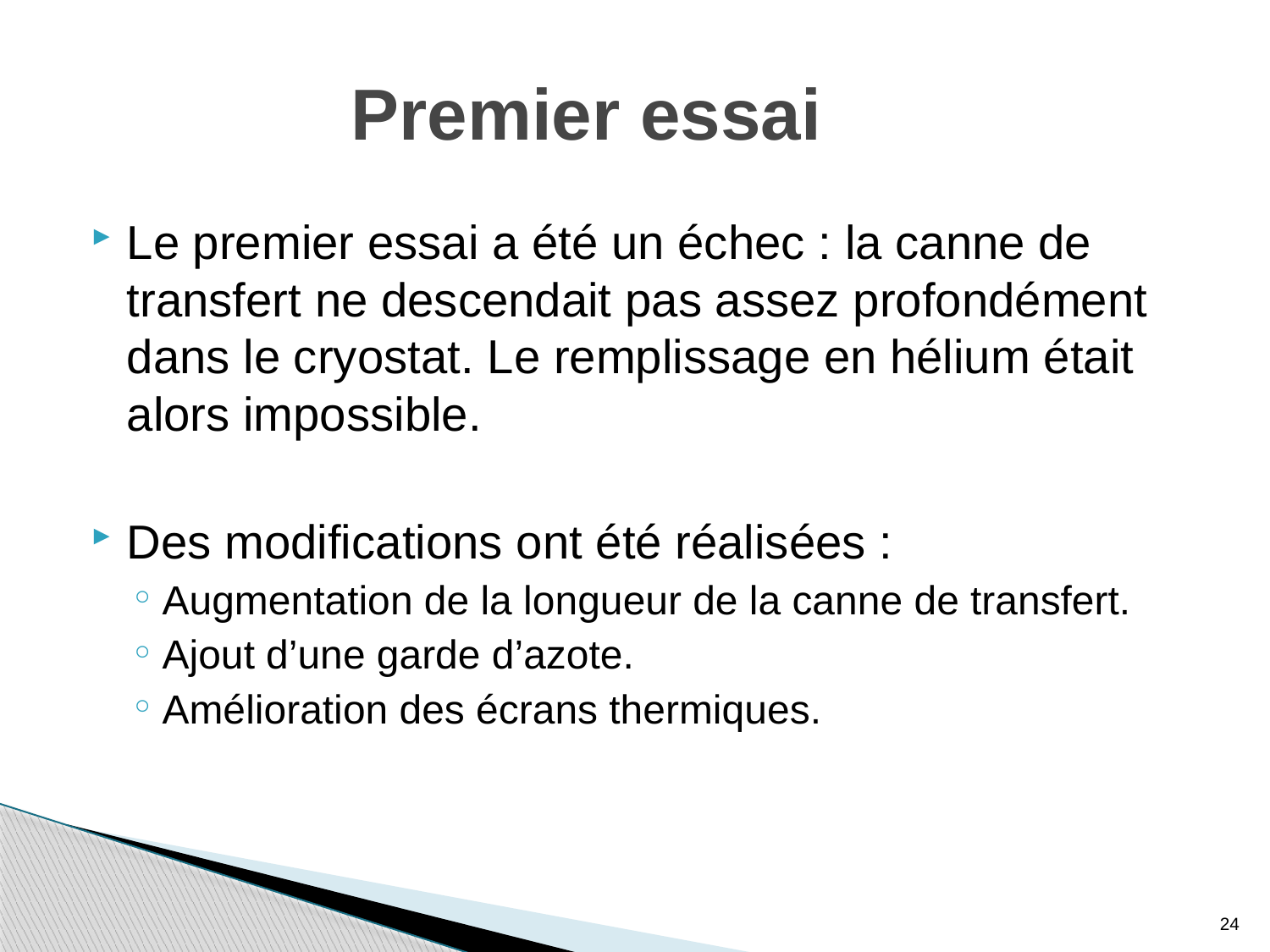

# Premier essai
Le premier essai a été un échec : la canne de transfert ne descendait pas assez profondément dans le cryostat. Le remplissage en hélium était alors impossible.

Des modifications ont été réalisées :
Augmentation de la longueur de la canne de transfert.
Ajout d’une garde d’azote.
Amélioration des écrans thermiques.
24